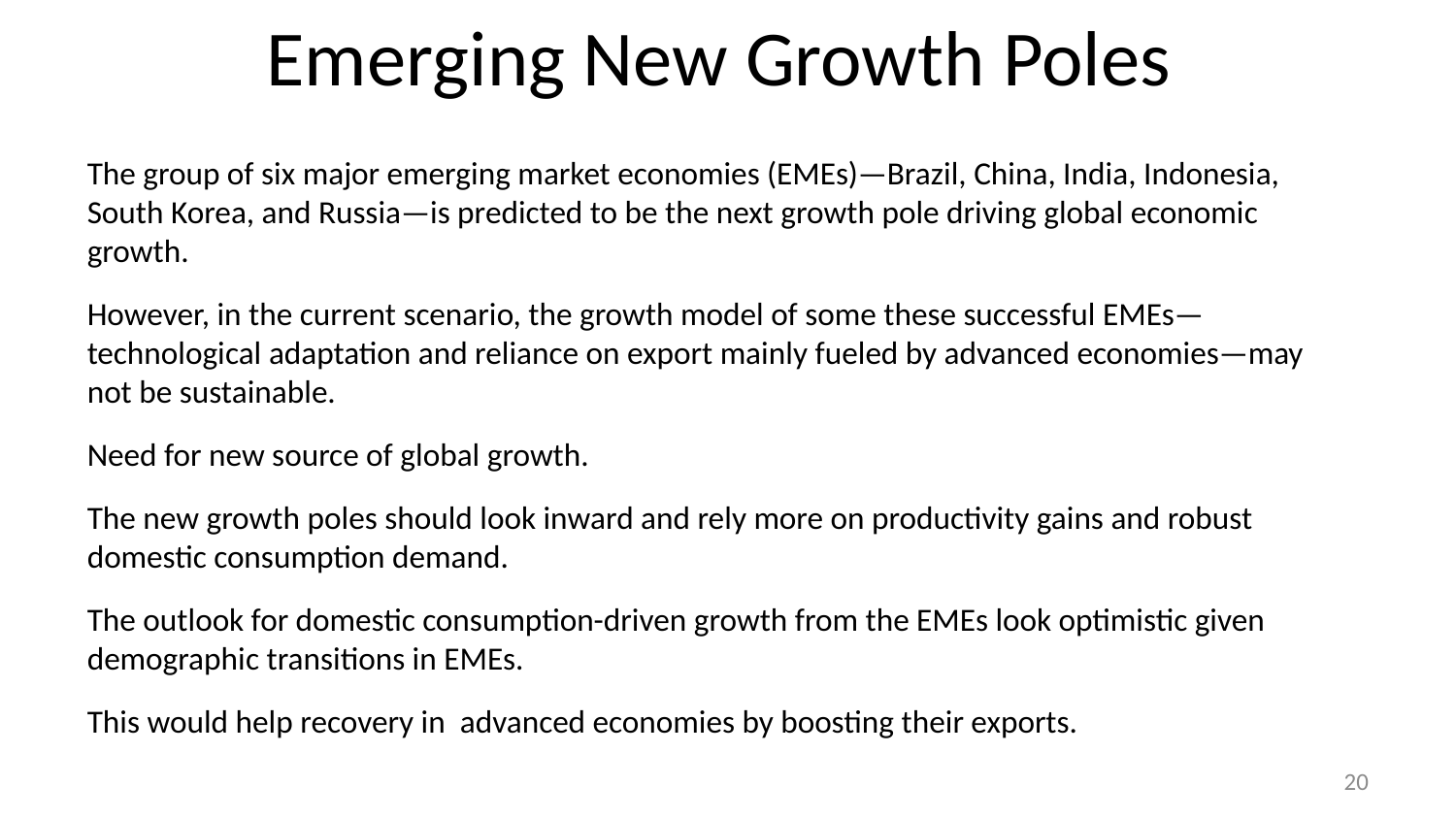

# Emerging New Growth Poles
The group of six major emerging market economies (EMEs)—Brazil, China, India, Indonesia, South Korea, and Russia—is predicted to be the next growth pole driving global economic growth.
However, in the current scenario, the growth model of some these successful EMEs—technological adaptation and reliance on export mainly fueled by advanced economies—may not be sustainable.
Need for new source of global growth.
The new growth poles should look inward and rely more on productivity gains and robust domestic consumption demand.
The outlook for domestic consumption-driven growth from the EMEs look optimistic given demographic transitions in EMEs.
This would help recovery in  advanced economies by boosting their exports.
20